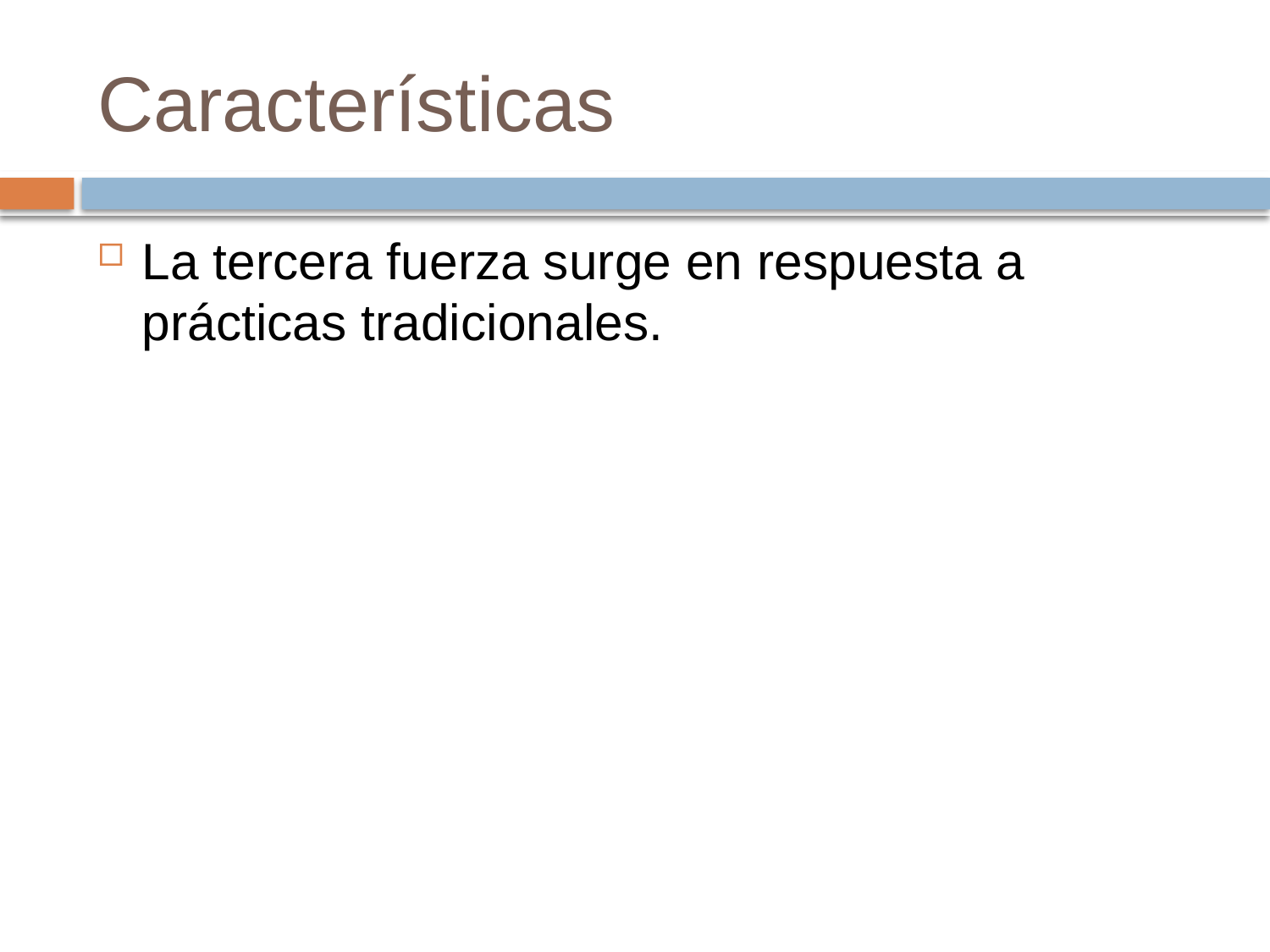

# Características
La tercera fuerza surge en respuesta a prácticas tradicionales.